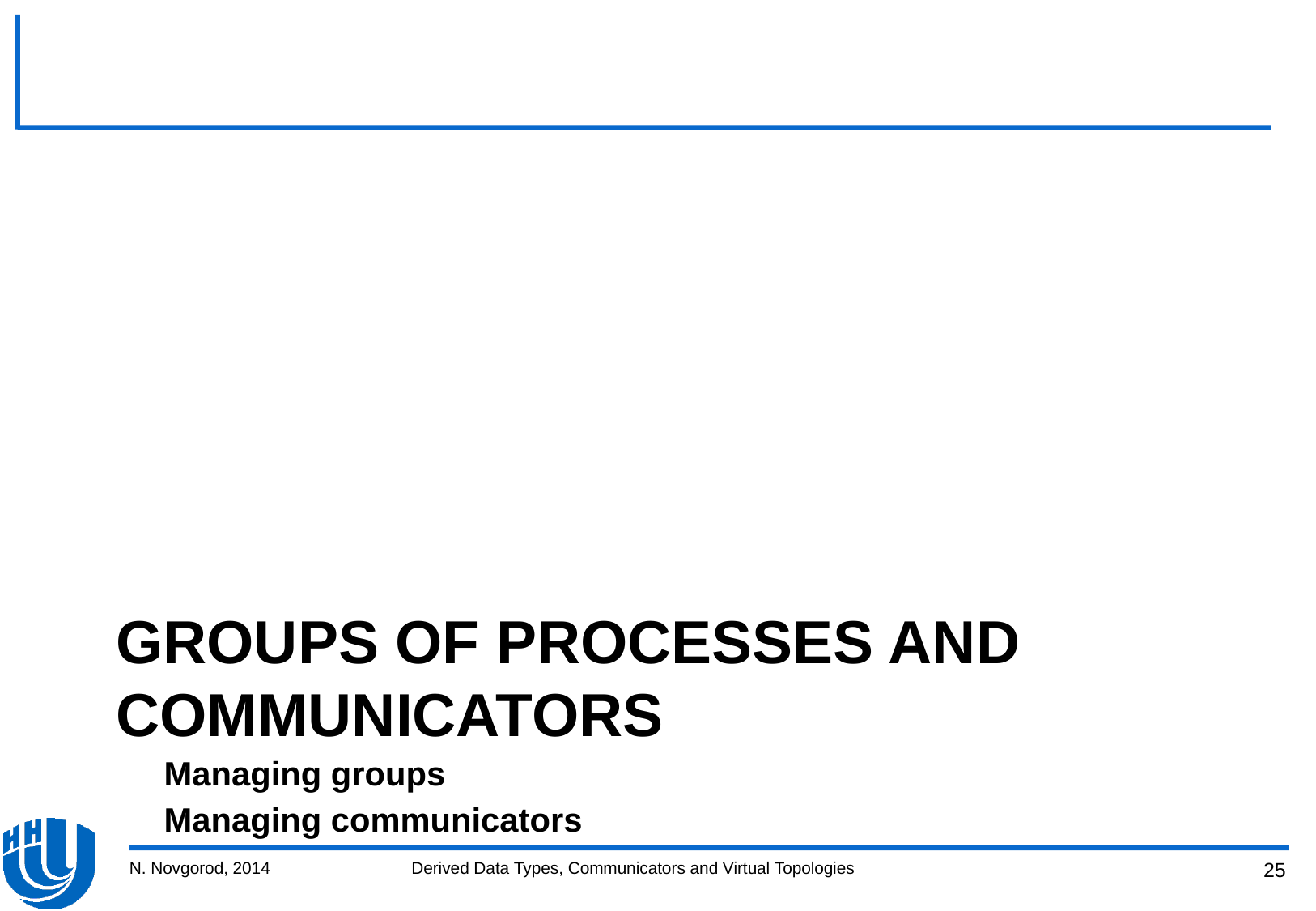

# Groups of Processes and Communicators
Managing groups
Managing communicators
N. Novgorod, 2014
Derived Data Types, Communicators and Virtual Topologies
25